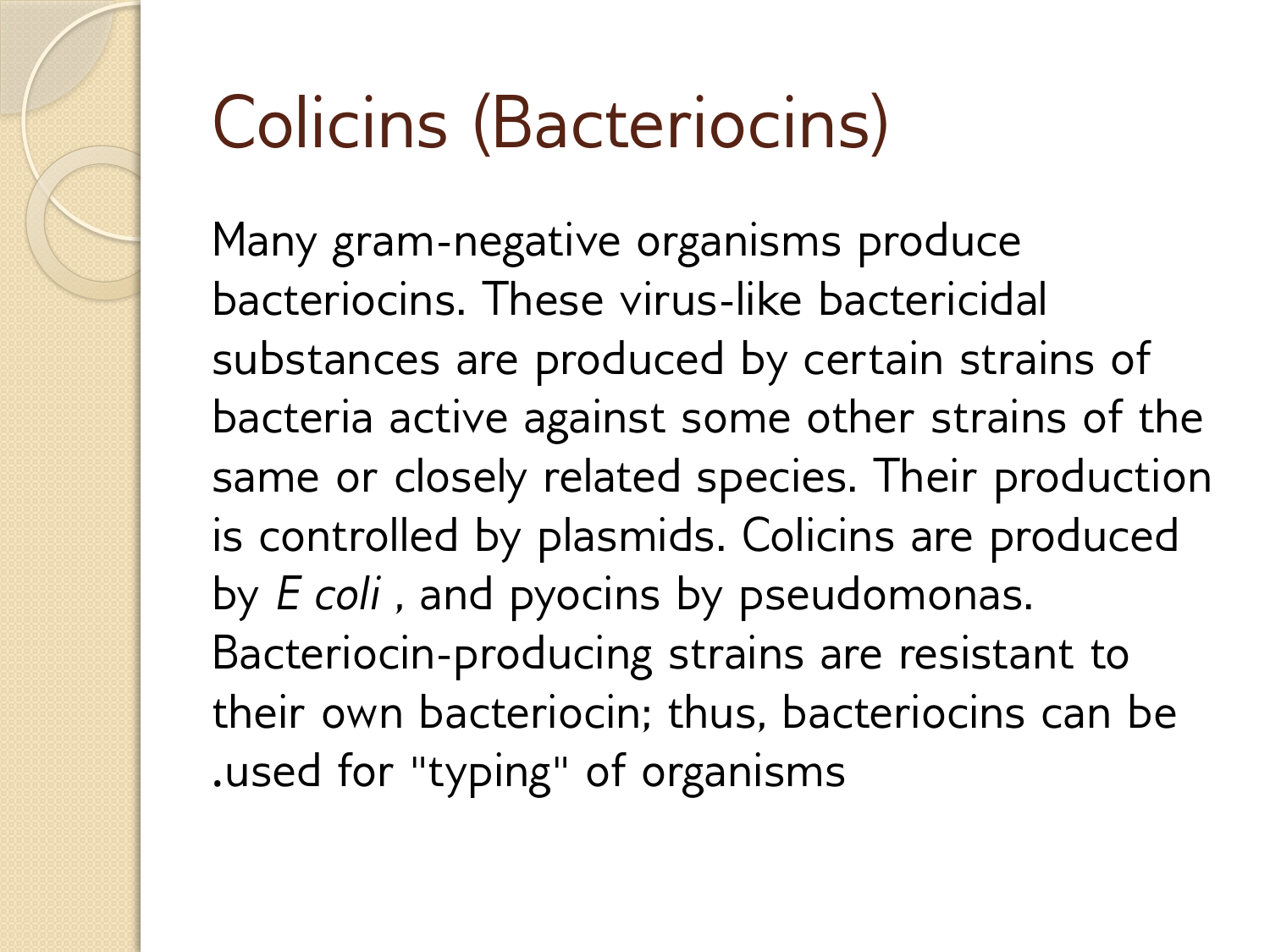

# Colicins (Bacteriocins)
Many gram-negative organisms produce bacteriocins. These virus-like bactericidal substances are produced by certain strains of bacteria active against some other strains of the same or closely related species. Their production is controlled by plasmids. Colicins are produced by E coli , and pyocins by pseudomonas. Bacteriocin-producing strains are resistant to their own bacteriocin; thus, bacteriocins can be used for "typing" of organisms.